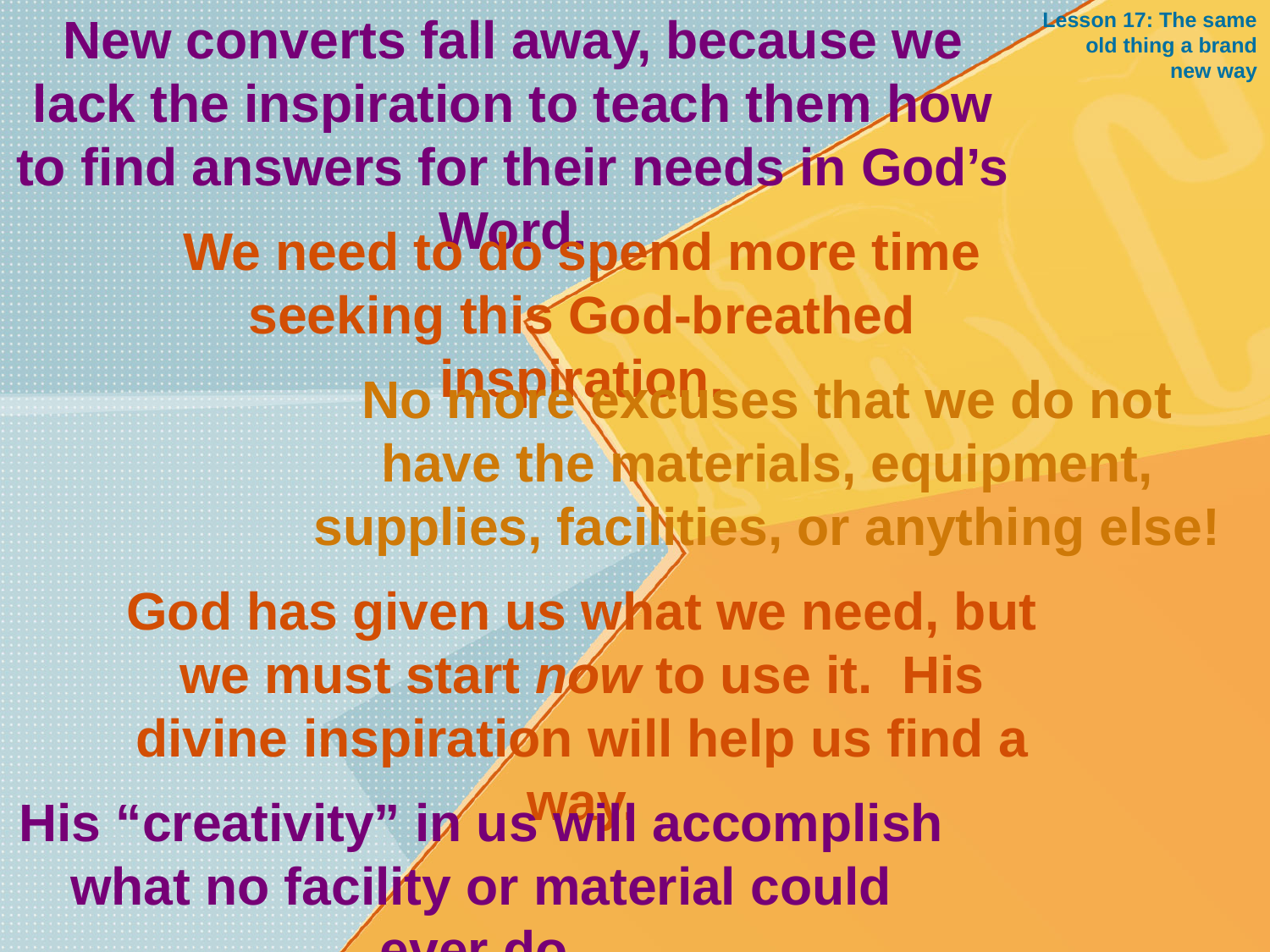

New converts fall away, because we lack the inspiration to teach them how to find answers for their needs in God’s Word.
Lesson 17: The same old thing a brand new way
We need to do spend more time seeking this God-breathed inspiration.
No more excuses that we do not have the materials, equipment, supplies, facilities, or anything else!
God has given us what we need, but we must start now to use it.  His divine inspiration will help us find a way.
His “creativity” in us will accomplish what no facility or material could ever do.